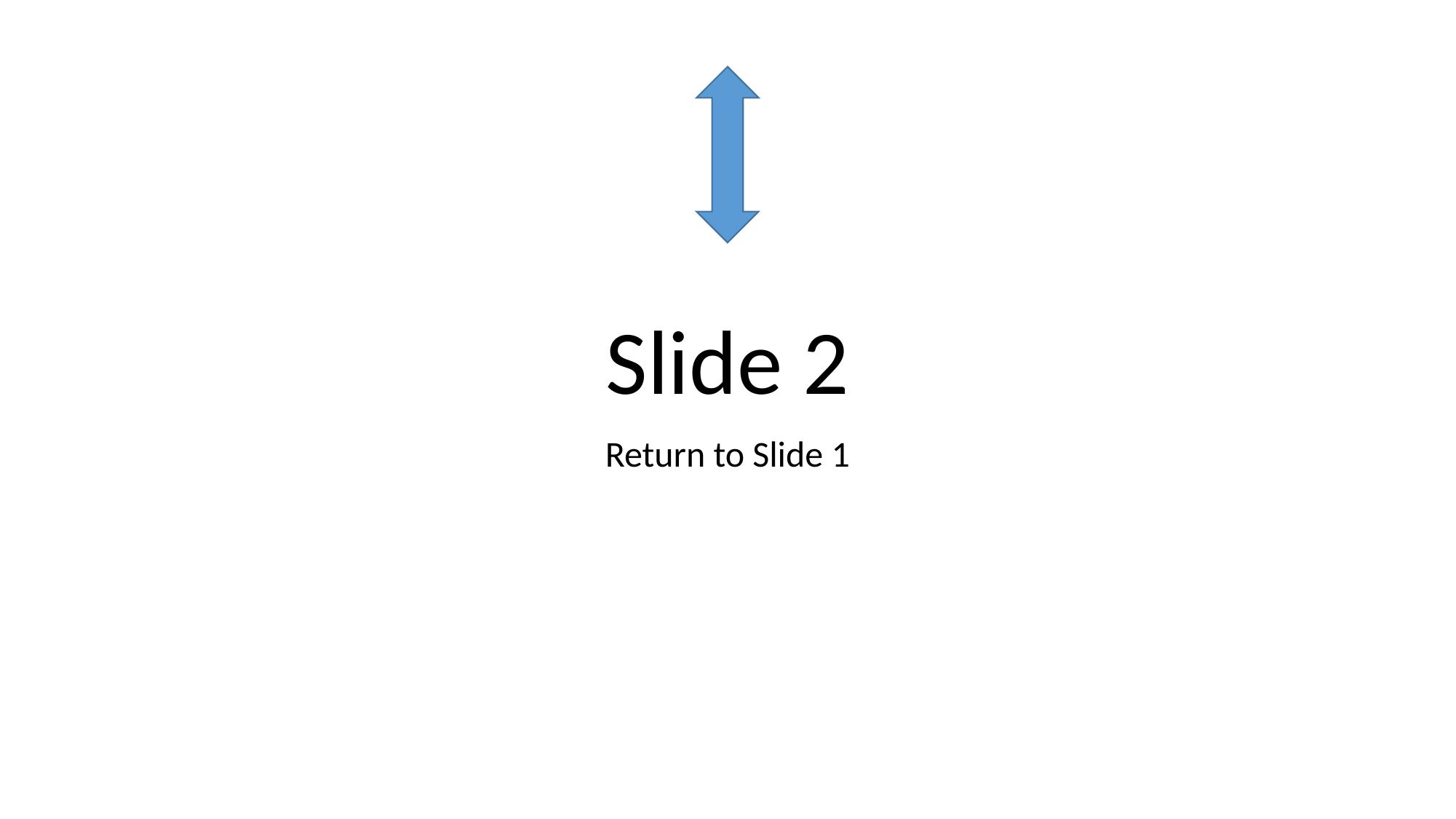

# Slide 2
Return to Slide 1